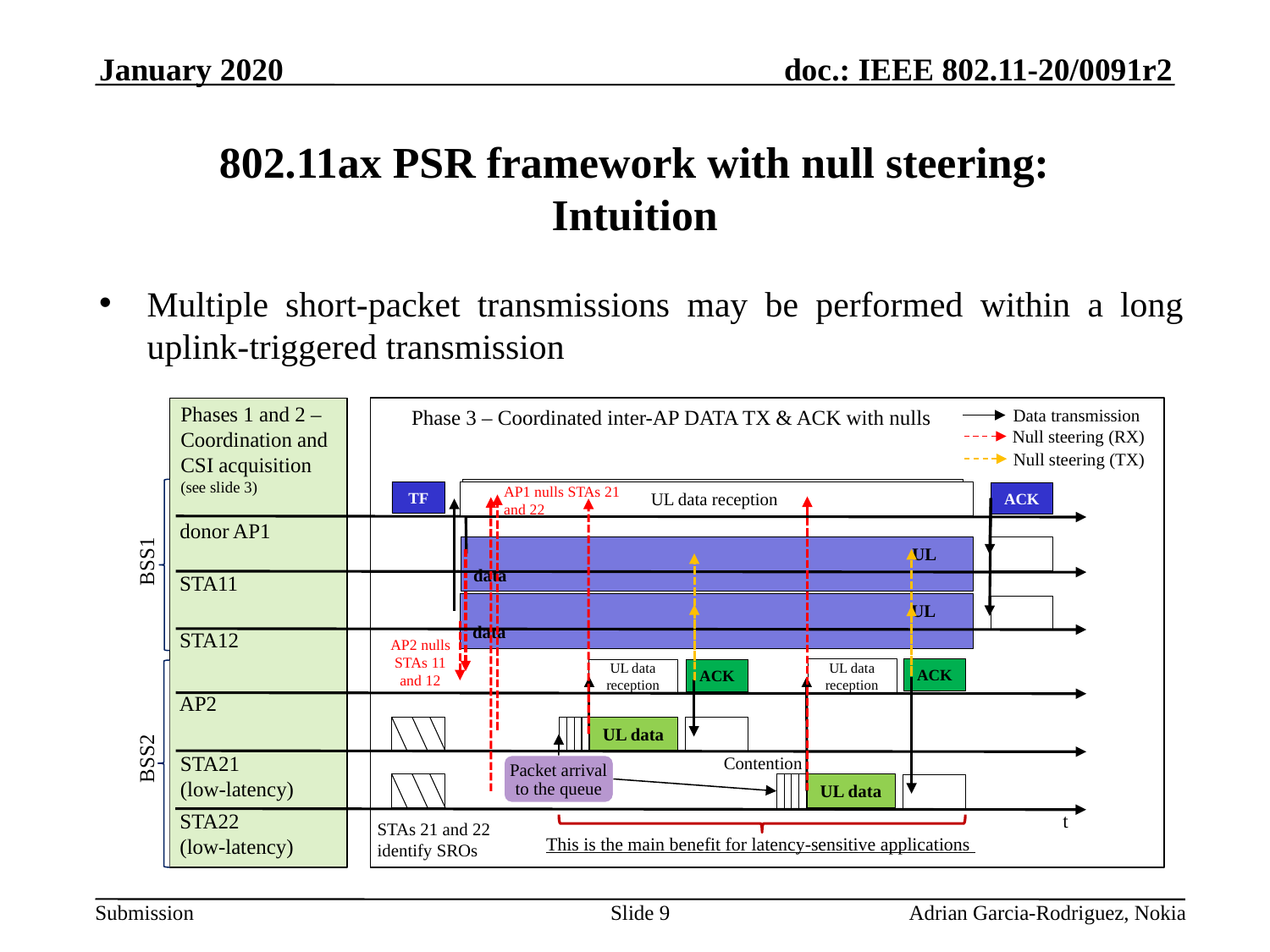

January 2020
# 802.11ax PSR framework with null steering: Intuition
Multiple short-packet transmissions may be performed within a long uplink-triggered transmission
Phases 1 and 2 – Coordination and CSI acquisition
(see slide 3)

Phase 3 – Coordinated inter-AP DATA TX & ACK with nulls
Data transmission

Null steering (RX)
Null steering (TX)

TF
UL data reception
AP1 nulls STAs 21 and 22
ACK
donor AP1
		    	             UL data

BSS1
STA11
			             UL data

STA12

AP2 nulls
STAs 11 and 12
UL data reception
ACK
UL data reception
ACK

AP2

UL data

BSS2
STA21
(low-latency)
Contention
Packet arrival to the queue

UL data

STA22
(low-latency)
t
STAs 21 and 22 identify SROs
This is the main benefit for latency-sensitive applications
Slide 9
Adrian Garcia-Rodriguez, Nokia